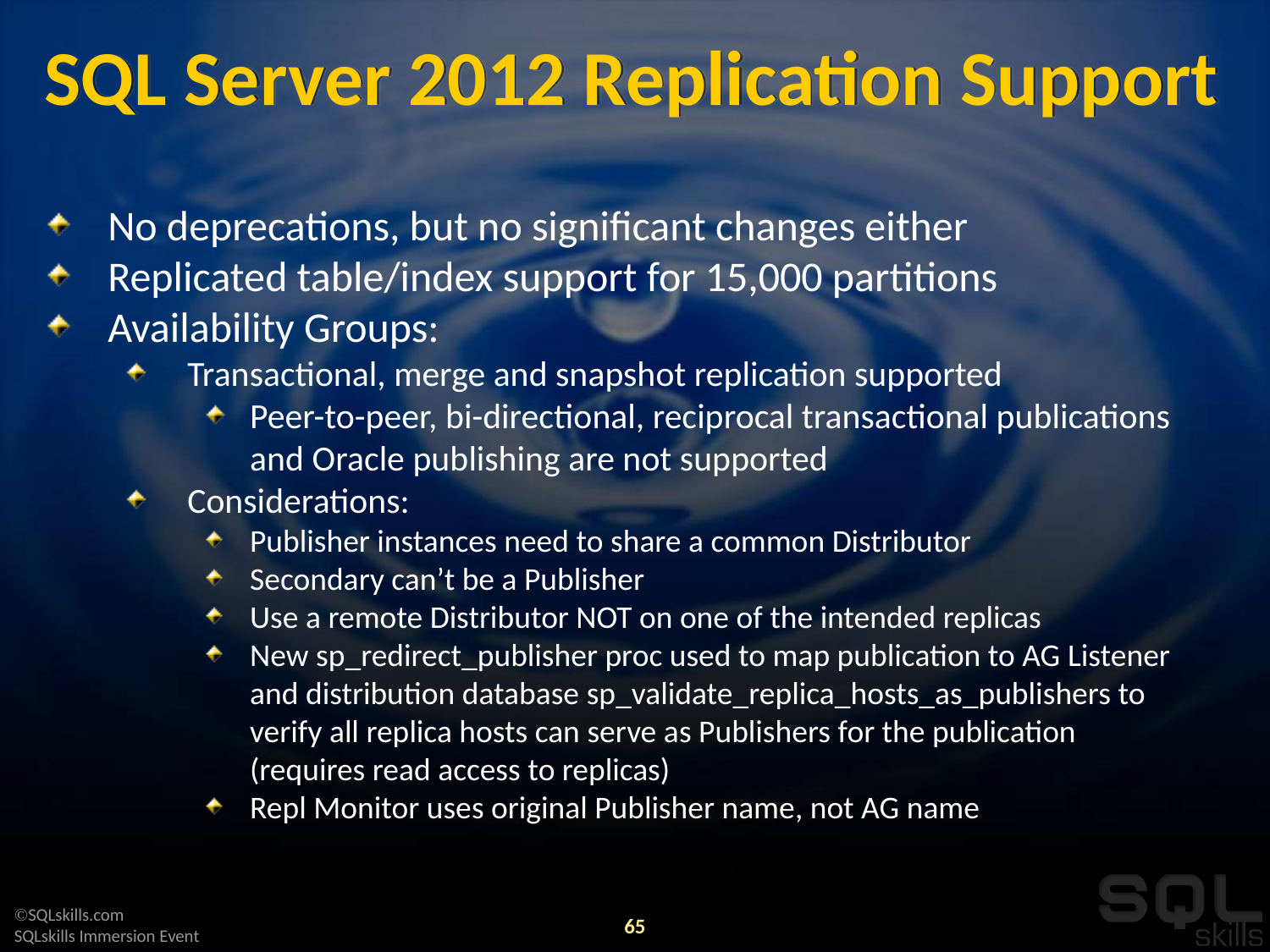

# SQL Server 2012 Replication Support
No deprecations, but no significant changes either
Replicated table/index support for 15,000 partitions
Availability Groups:
Transactional, merge and snapshot replication supported
Peer-to-peer, bi-directional, reciprocal transactional publications and Oracle publishing are not supported
Considerations:
Publisher instances need to share a common Distributor
Secondary can’t be a Publisher
Use a remote Distributor NOT on one of the intended replicas
New sp_redirect_publisher proc used to map publication to AG Listener and distribution database sp_validate_replica_hosts_as_publishers to verify all replica hosts can serve as Publishers for the publication (requires read access to replicas)
Repl Monitor uses original Publisher name, not AG name
65